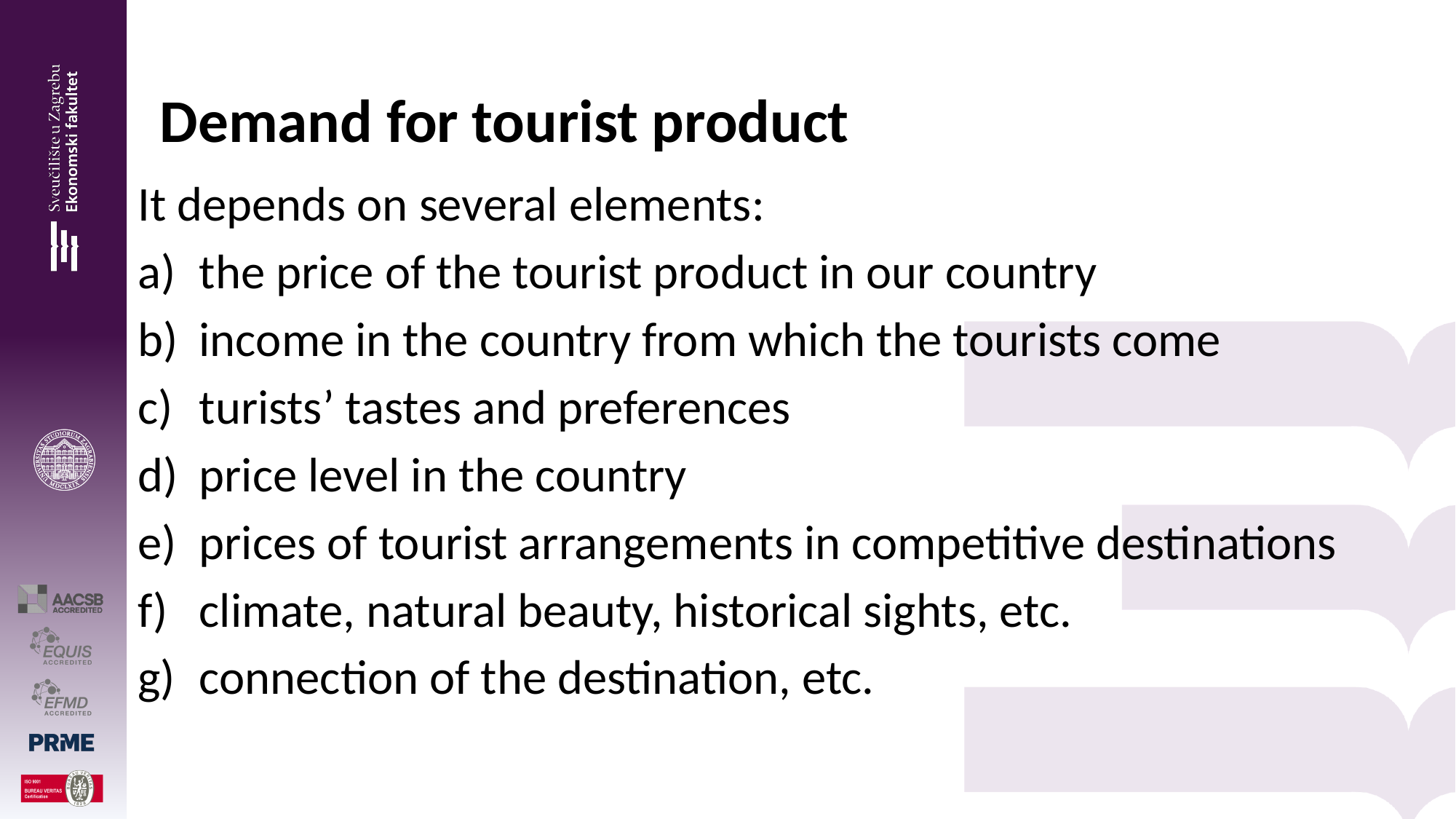

# Demand for tourist product
It depends on several elements:
the price of the tourist product in our country
income in the country from which the tourists come
turists’ tastes and preferences
price level in the country
prices of tourist arrangements in competitive destinations
climate, natural beauty, historical sights, etc.
connection of the destination, etc.